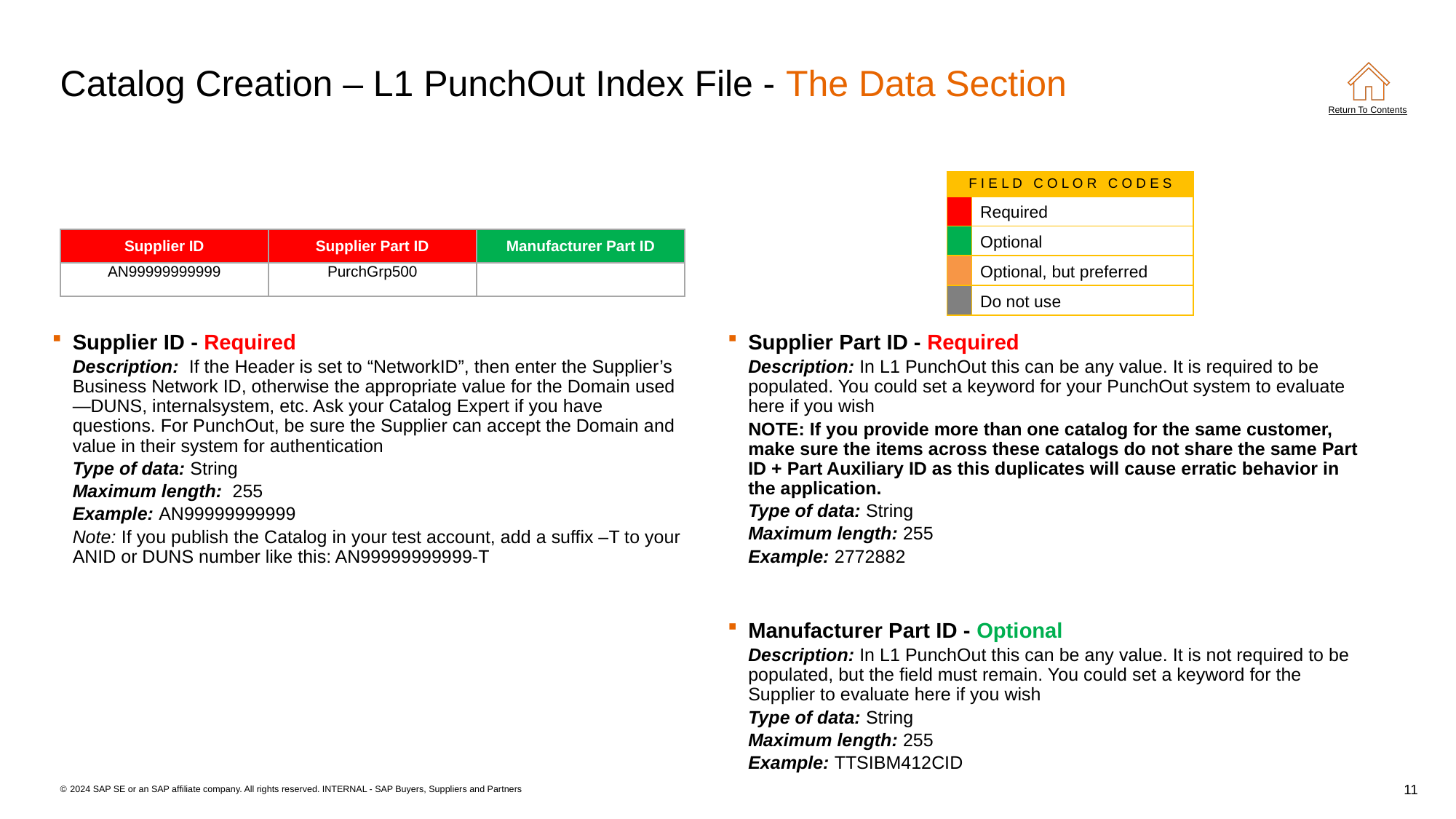

# Catalog Creation – L1 PunchOut Index File - The Data Section
| F I E L D C O L O R C O D E S |  |
| --- | --- |
|  | Required |
|  | Optional |
|  | Optional, but preferred |
|  | Do not use |
| Supplier ID | Supplier Part ID | Manufacturer Part ID |
| --- | --- | --- |
| AN99999999999 | PurchGrp500 |  |
Supplier ID - Required
Description:  If the Header is set to “NetworkID”, then enter the Supplier’s Business Network ID, otherwise the appropriate value for the Domain used—DUNS, internalsystem, etc. Ask your Catalog Expert if you have questions. For PunchOut, be sure the Supplier can accept the Domain and value in their system for authentication
Type of data: String
Maximum length:  255
Example: AN99999999999
Note: If you publish the Catalog in your test account, add a suffix –T to your ANID or DUNS number like this: AN99999999999-T
Supplier Part ID - Required
Description: In L1 PunchOut this can be any value. It is required to be populated. You could set a keyword for your PunchOut system to evaluate here if you wish
NOTE: If you provide more than one catalog for the same customer, make sure the items across these catalogs do not share the same Part ID + Part Auxiliary ID as this duplicates will cause erratic behavior in the application.
Type of data: String
Maximum length: 255
Example: 2772882

Manufacturer Part ID - Optional
Description: In L1 PunchOut this can be any value. It is not required to be populated, but the field must remain. You could set a keyword for the Supplier to evaluate here if you wish
Type of data: String
Maximum length: 255
Example: TTSIBM412CID